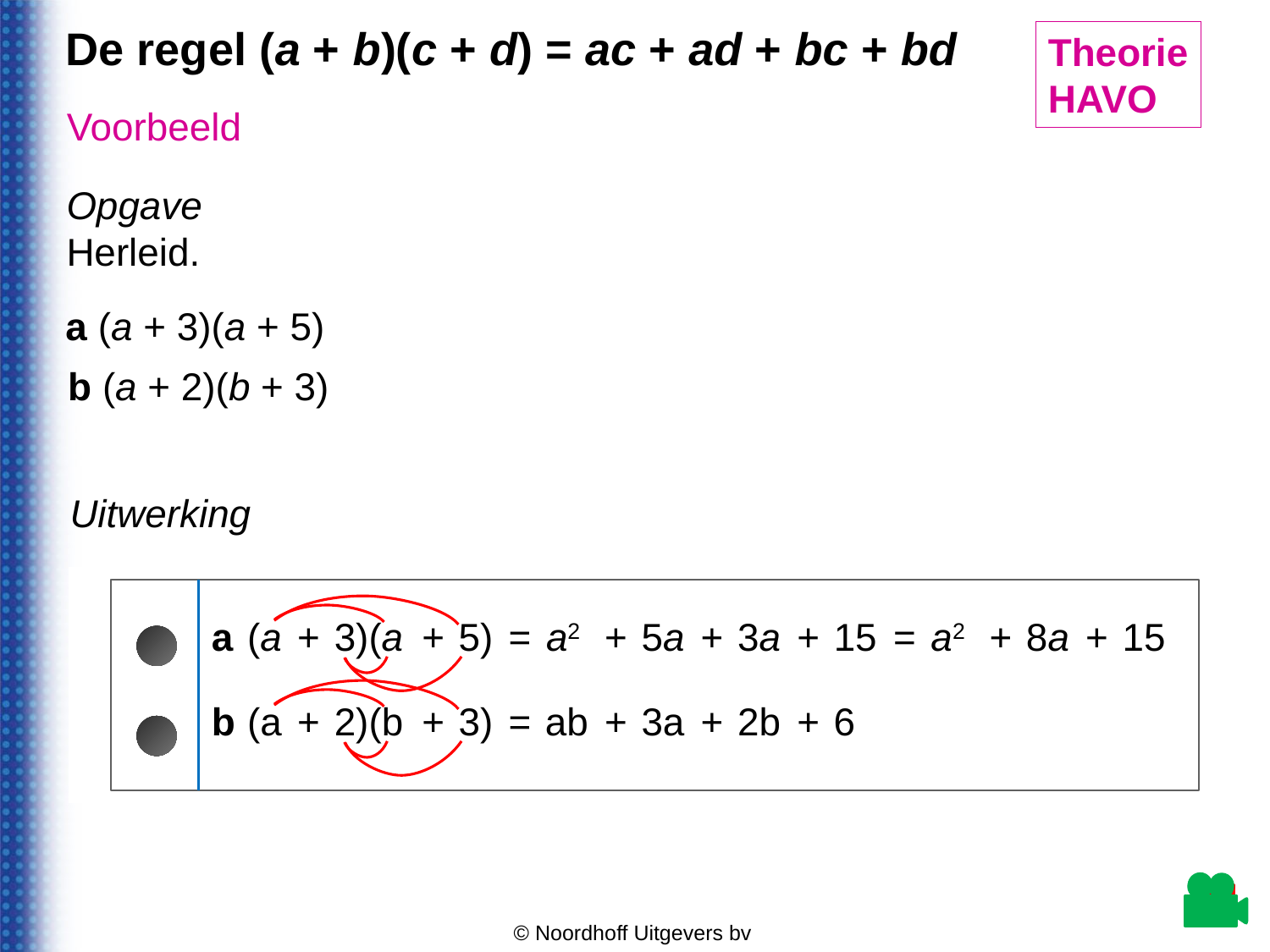

De regel (a + b)(c + d) = ac + ad + bc + bd
Theorie
HAVO
Voorbeeld
Opgave
Herleid.
a (a + 3)(a + 5)
b (a + 2)(b + 3)
Uitwerking

a
(a
+
3)(a
+
5)
=
a2
+
5a
+
3a
+
15
=
a2
+
8a
+
15

b
(a
+
2)(b
+
3)
=
ab
+
3a
+
2b
+
6

© Noordhoff Uitgevers bv